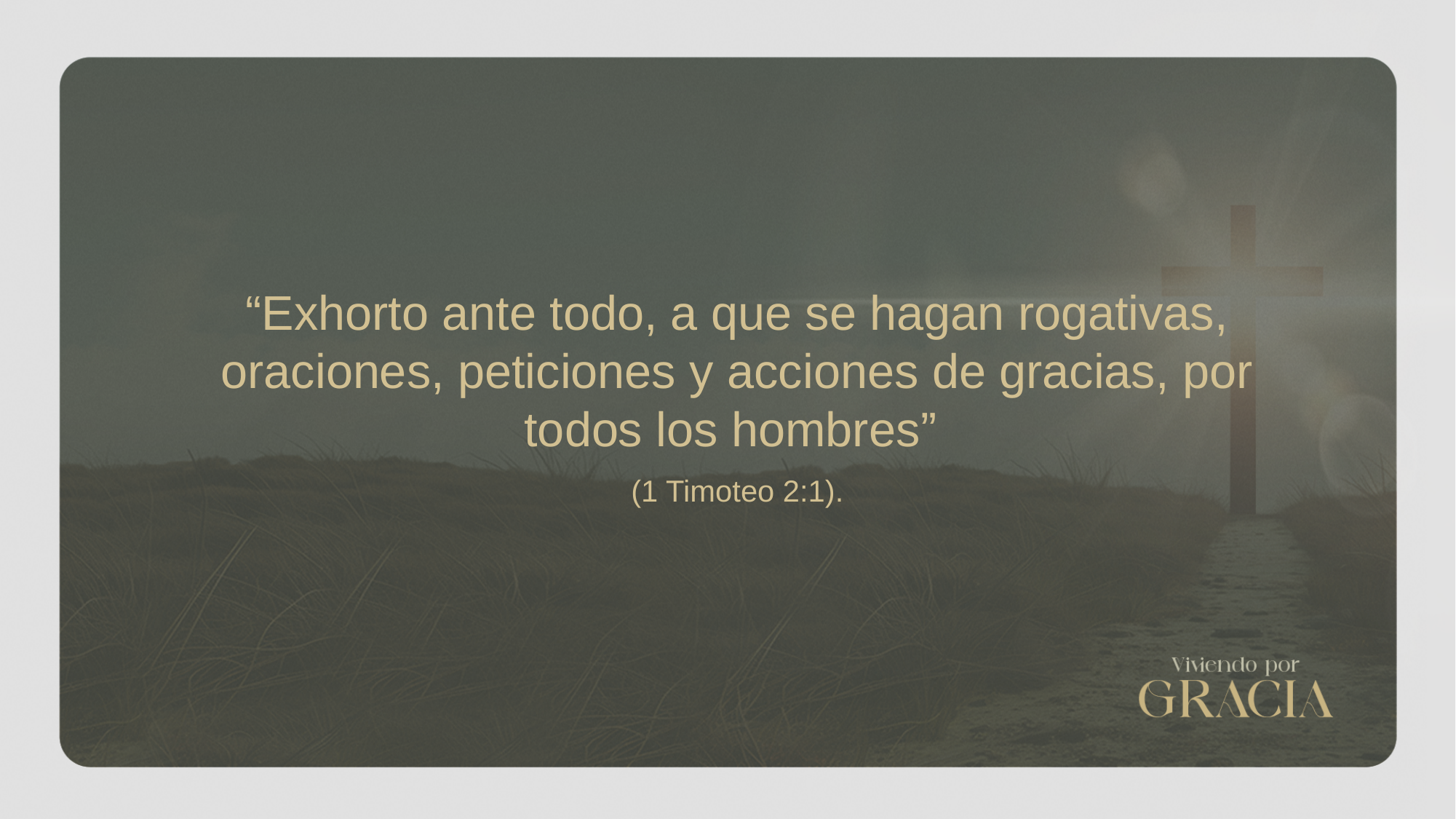

“Exhorto ante todo, a que se hagan rogativas, oraciones, peticiones y acciones de gracias, por todos los hombres”
(1 Timoteo 2:1).